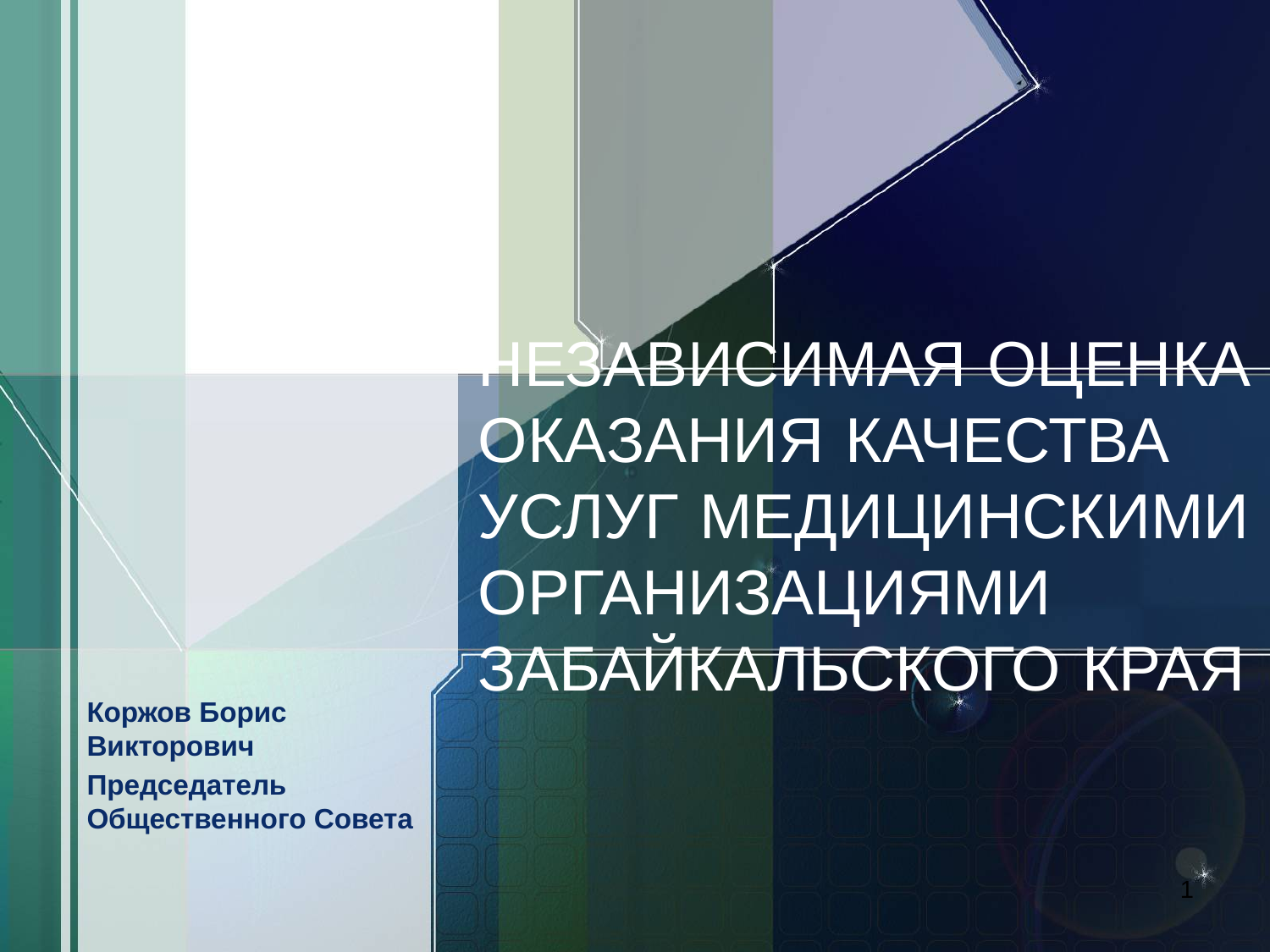

# НЕЗАВИСИМАЯ ОЦЕНКА ОКАЗАНИЯ КАЧЕСТВА УСЛУГ МЕДИЦИНСКИМИ ОРГАНИЗАЦИЯМИ ЗАБАЙКАЛЬСКОГО КРАЯ
Коржов Борис Викторович
Председатель Общественного Совета
1